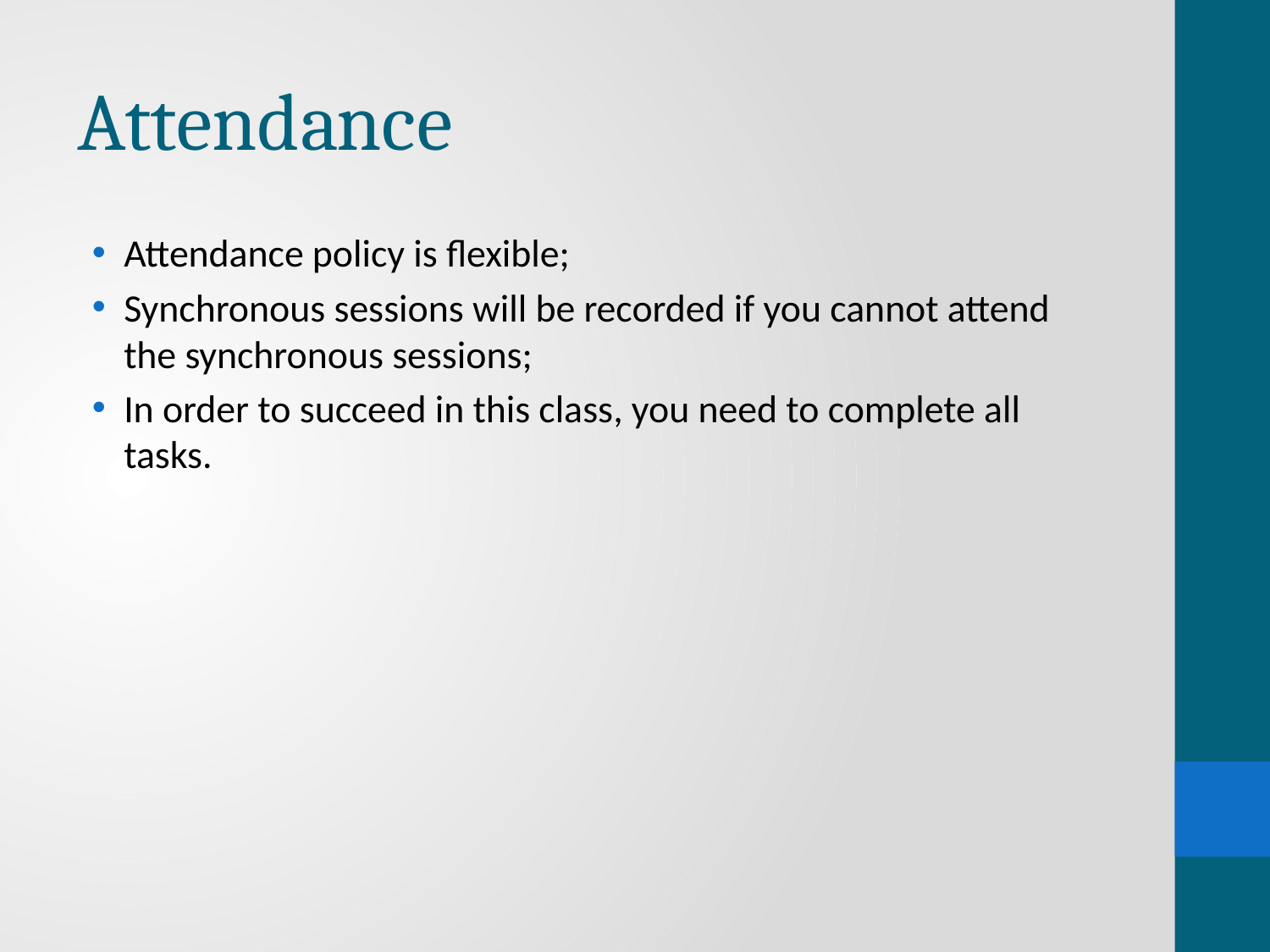

# Attendance
Attendance policy is flexible;
Synchronous sessions will be recorded if you cannot attend the synchronous sessions;
In order to succeed in this class, you need to complete all tasks.